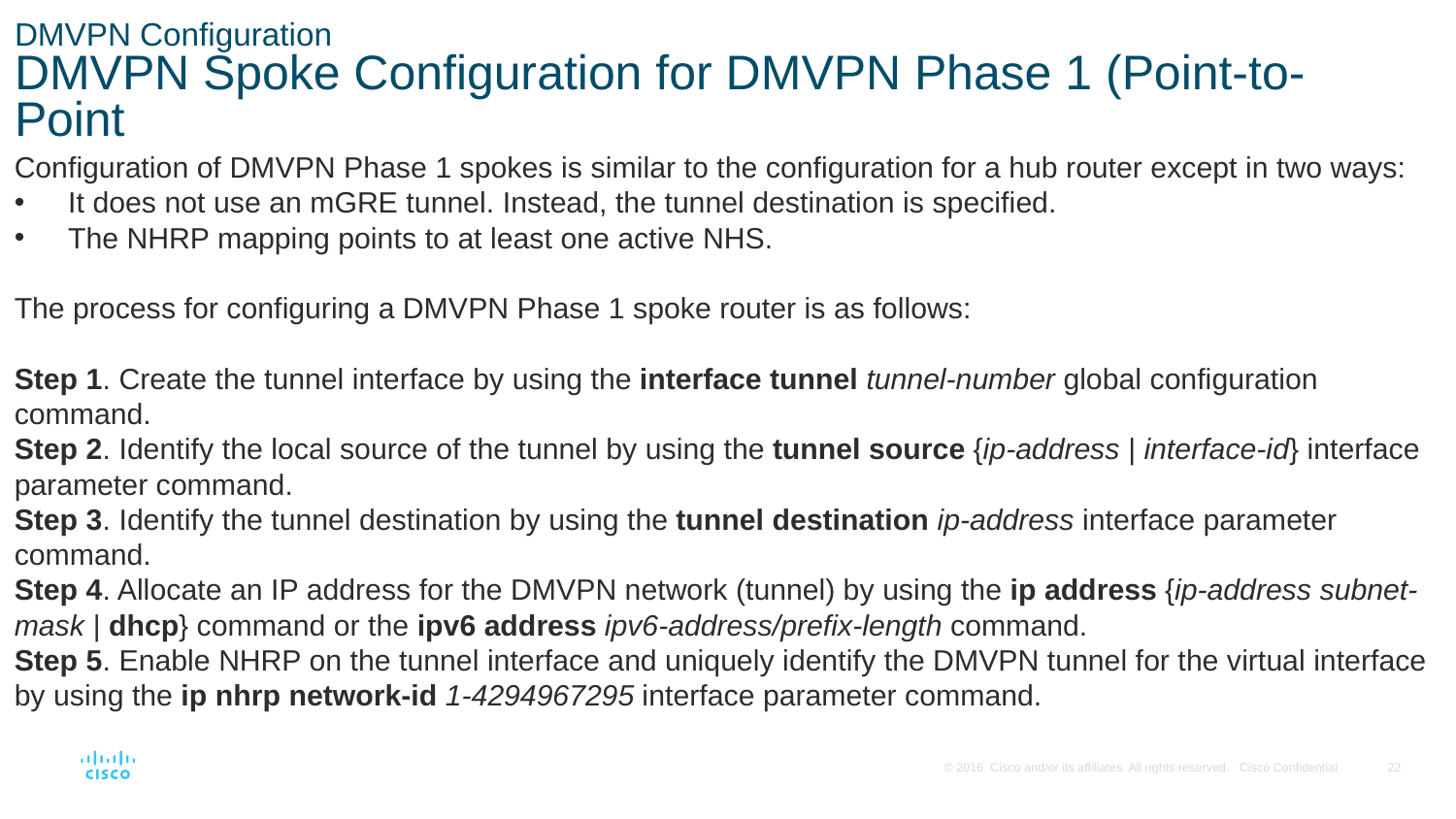

# DMVPN Configuration DMVPN Spoke Configuration for DMVPN Phase 1 (Point-to-Point
Configuration of DMVPN Phase 1 spokes is similar to the configuration for a hub router except in two ways:
 It does not use an mGRE tunnel. Instead, the tunnel destination is specified.
 The NHRP mapping points to at least one active NHS.

The process for configuring a DMVPN Phase 1 spoke router is as follows:

Step 1. Create the tunnel interface by using the interface tunnel tunnel-number global configuration command.
Step 2. Identify the local source of the tunnel by using the tunnel source {ip-address | interface-id} interface parameter command.
Step 3. Identify the tunnel destination by using the tunnel destination ip-address interface parameter command.
Step 4. Allocate an IP address for the DMVPN network (tunnel) by using the ip address {ip-address subnet-mask | dhcp} command or the ipv6 address ipv6-address/prefix-length command.
Step 5. Enable NHRP on the tunnel interface and uniquely identify the DMVPN tunnel for the virtual interface by using the ip nhrp network-id 1-4294967295 interface parameter command.